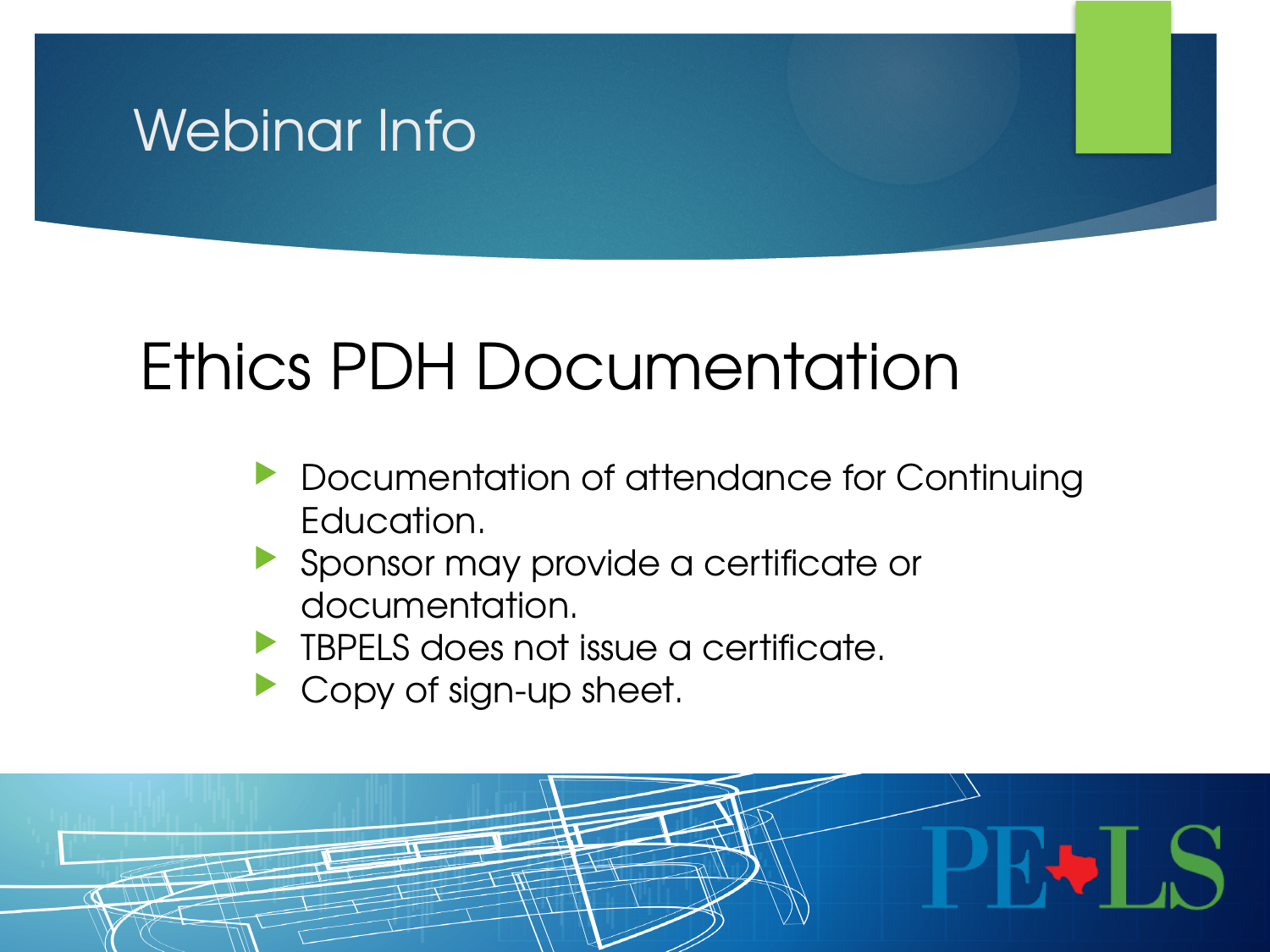

# Webinar Info
Ethics PDH Documentation

Documentation of attendance for Continuing Education.
Sponsor may provide a certificate or documentation.
TBPELS does not issue a certificate.
Copy of sign-up sheet.